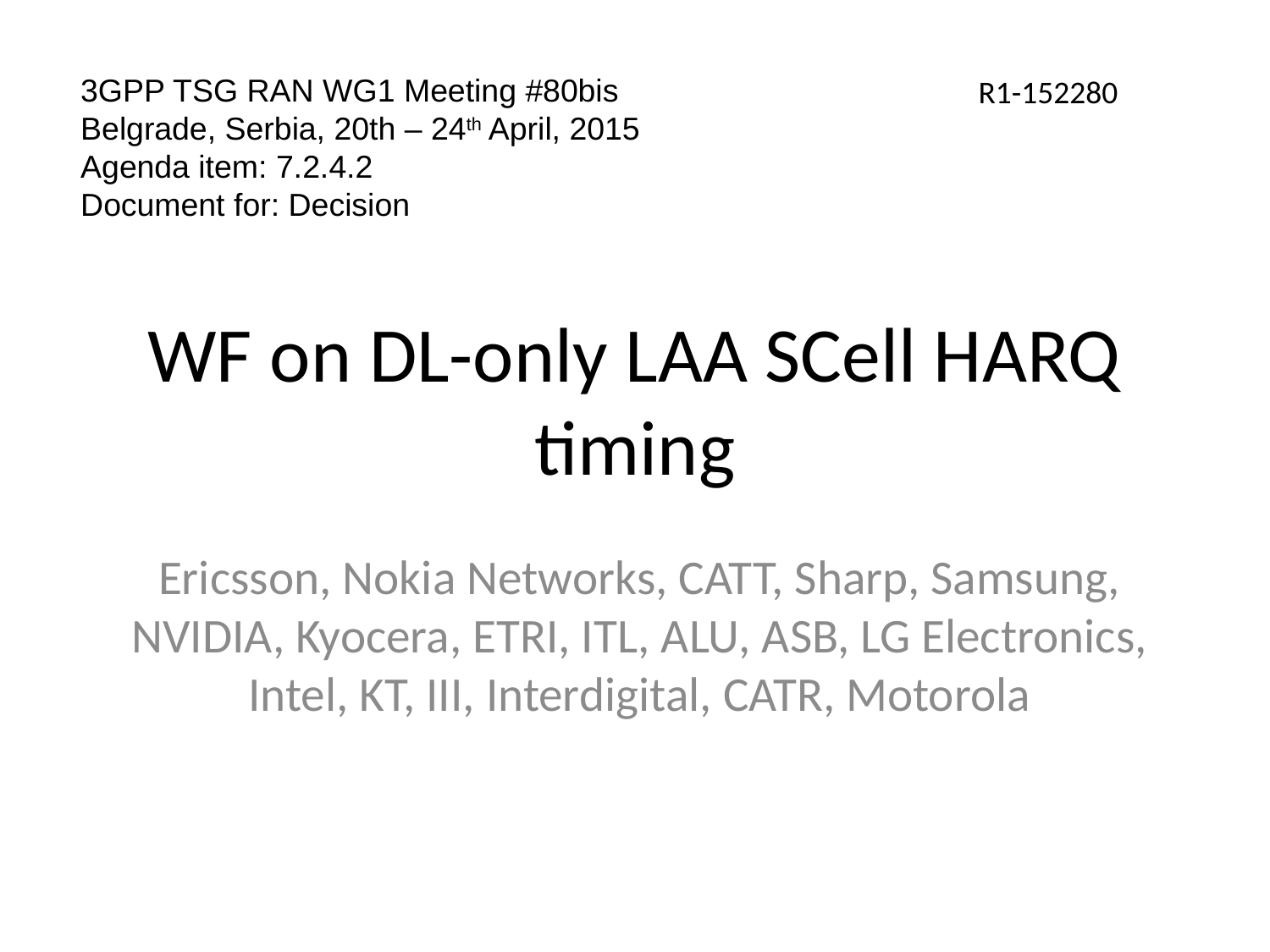

3GPP TSG RAN WG1 Meeting #80bis
Belgrade, Serbia, 20th – 24th April, 2015
Agenda item: 7.2.4.2
Document for: Decision
R1-152280
# WF on DL-only LAA SCell HARQ timing
Ericsson, Nokia Networks, CATT, Sharp, Samsung, NVIDIA, Kyocera, ETRI, ITL, ALU, ASB, LG Electronics, Intel, KT, III, Interdigital, CATR, Motorola